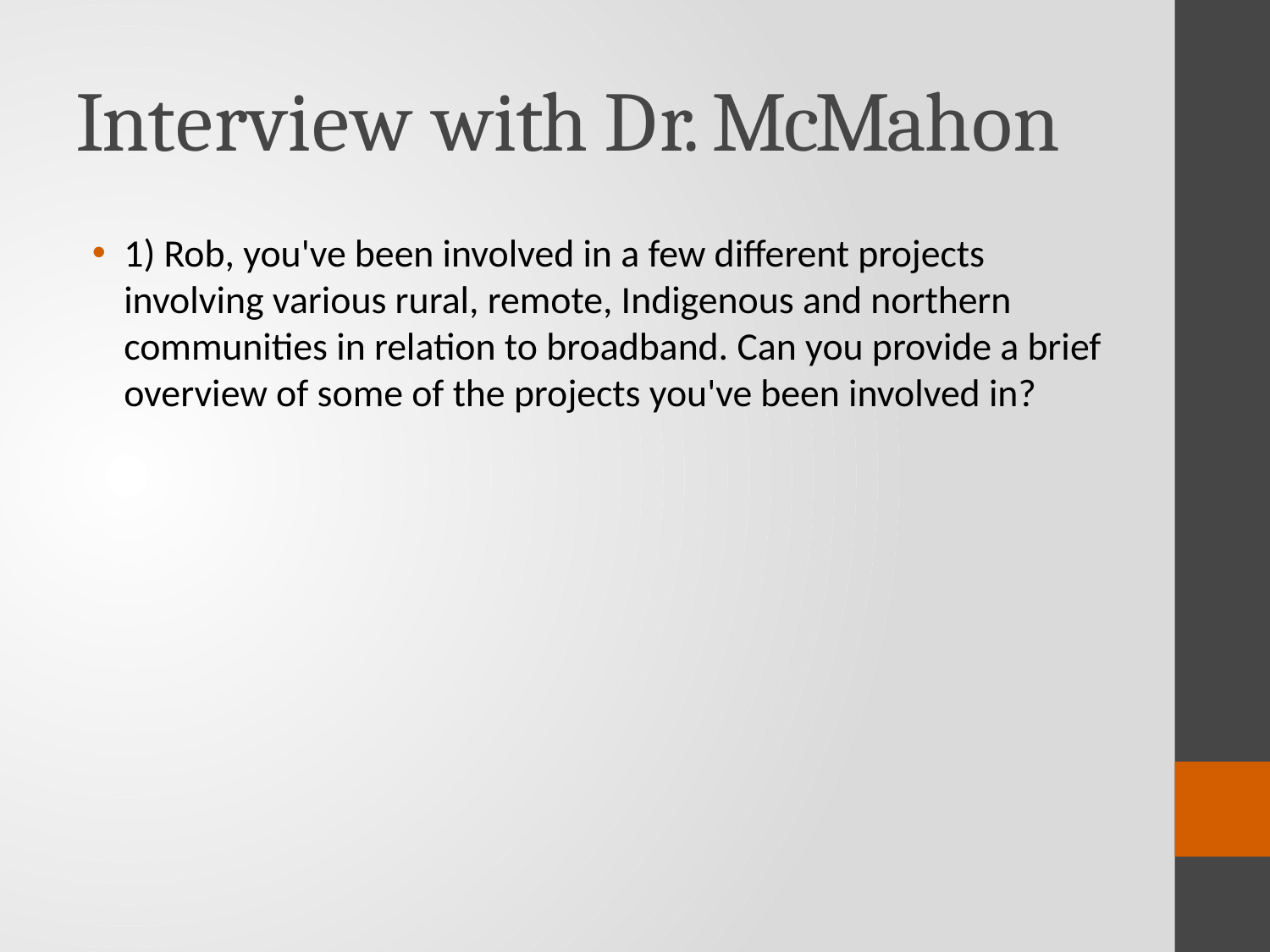

# Interview with Dr. McMahon
1) Rob, you've been involved in a few different projects involving various rural, remote, Indigenous and northern communities in relation to broadband. Can you provide a brief overview of some of the projects you've been involved in?